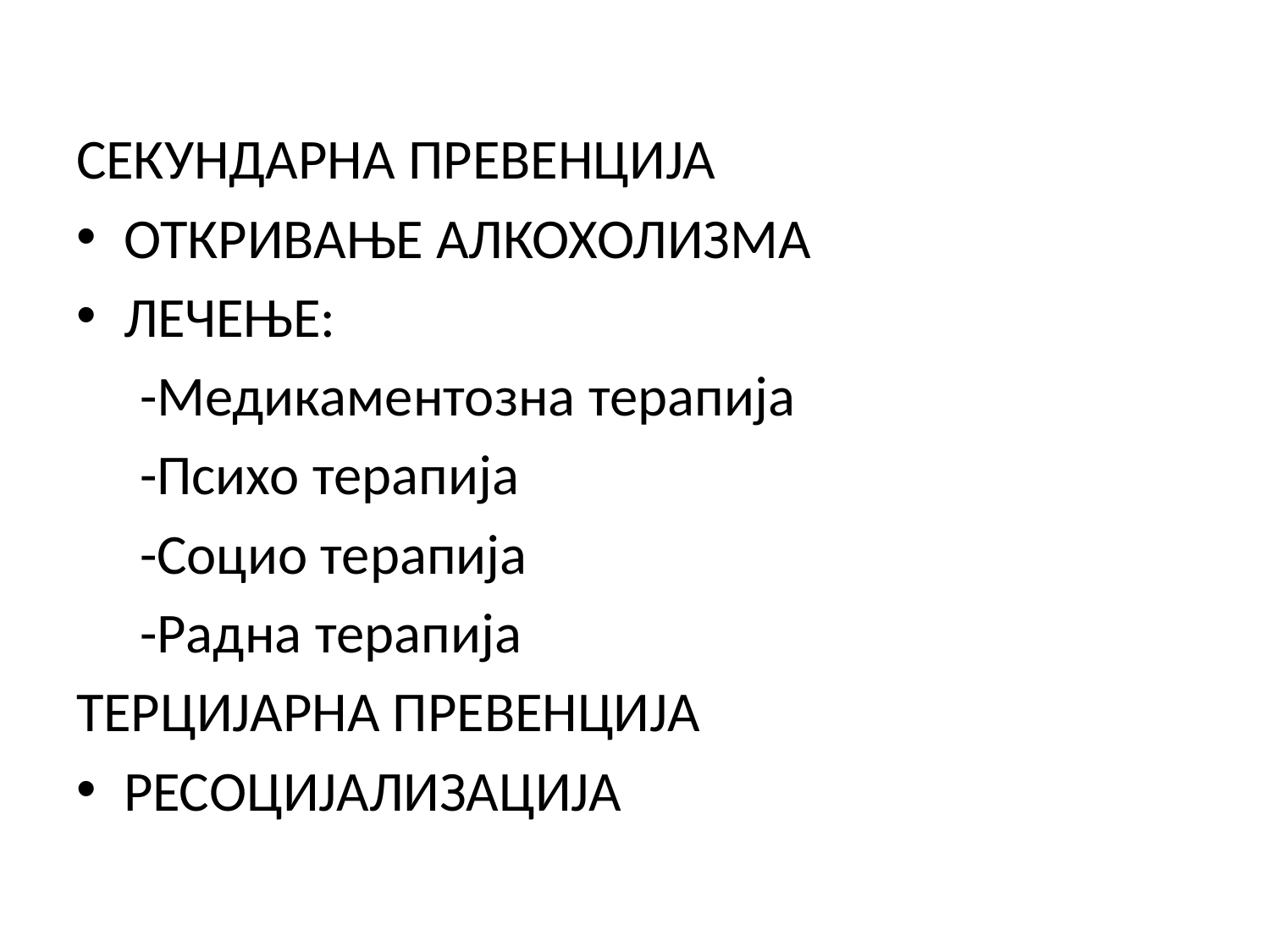

СЕКУНДАРНА ПРЕВЕНЦИЈА
ОТКРИВАЊЕ АЛКОХОЛИЗМА
ЛЕЧЕЊЕ:
     -Медикаментозна терапија
     -Психо терапија
     -Социо терапија
     -Радна терапија
ТЕРЦИЈАРНА ПРЕВЕНЦИЈА
РЕСОЦИЈАЛИЗАЦИЈА